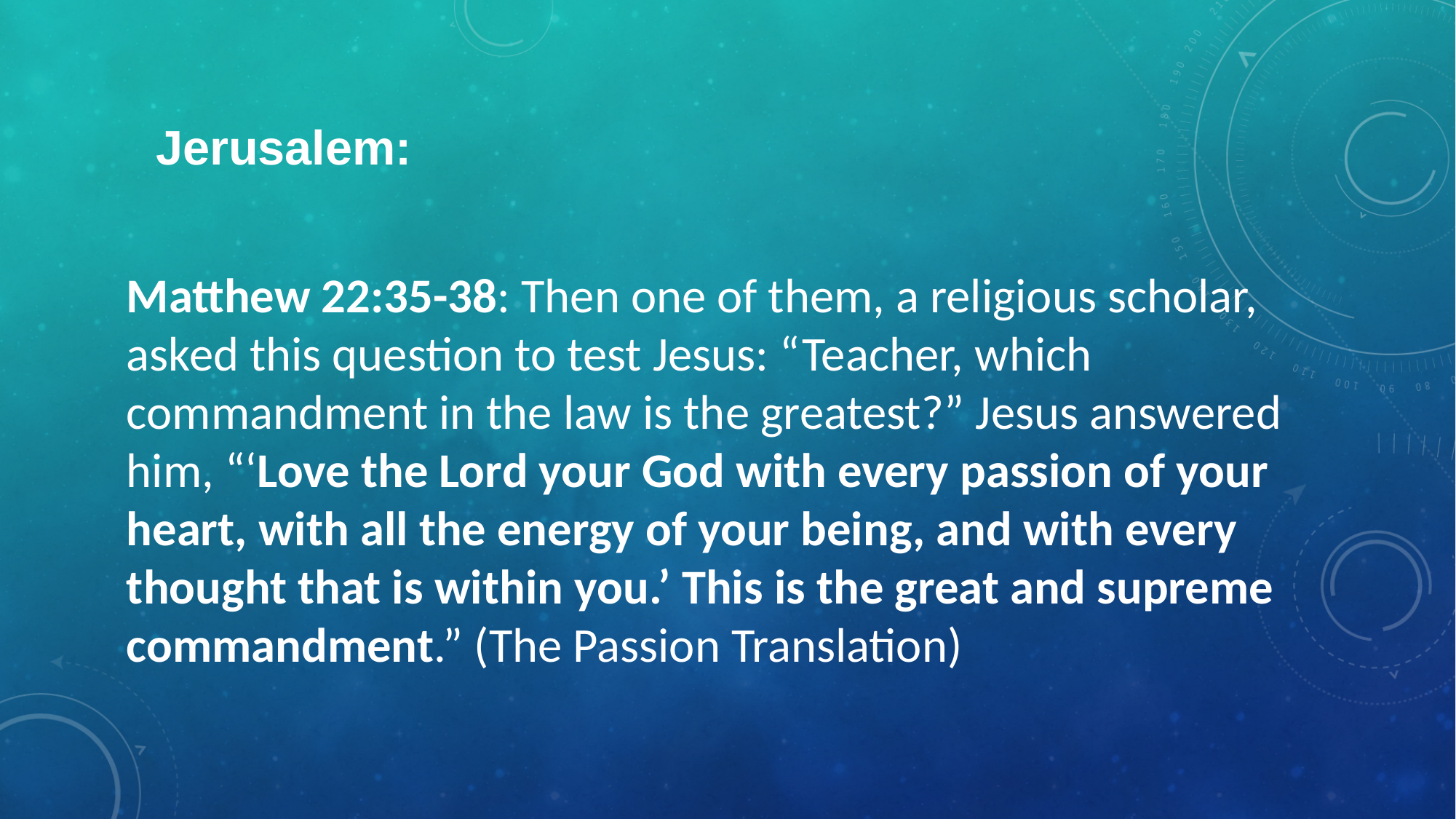

Jerusalem:
Matthew 22:35-38: Then one of them, a religious scholar, asked this question to test Jesus: “Teacher, which commandment in the law is the greatest?” Jesus answered him, “‘Love the Lord your God with every passion of your heart, with all the energy of your being, and with every thought that is within you.’ This is the great and supreme commandment.” (The Passion Translation)